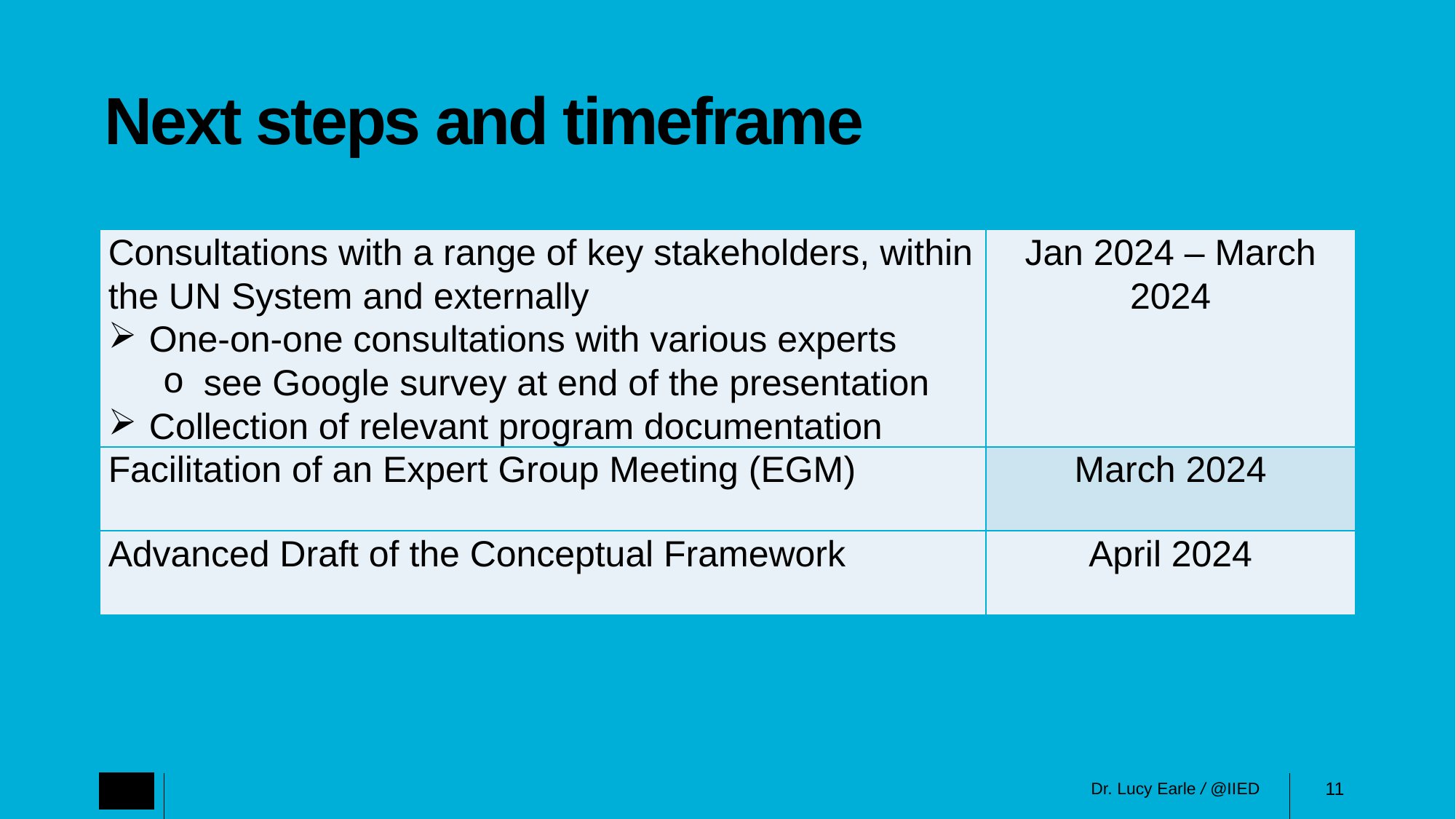

# Next steps and timeframe
| Consultations with a range of key stakeholders, within the UN System and externally One-on-one consultations with various experts see Google survey at end of the presentation Collection of relevant program documentation | Jan 2024 – March 2024 |
| --- | --- |
| Facilitation of an Expert Group Meeting (EGM) | March 2024 |
| Advanced Draft of the Conceptual Framework | April 2024 |
11